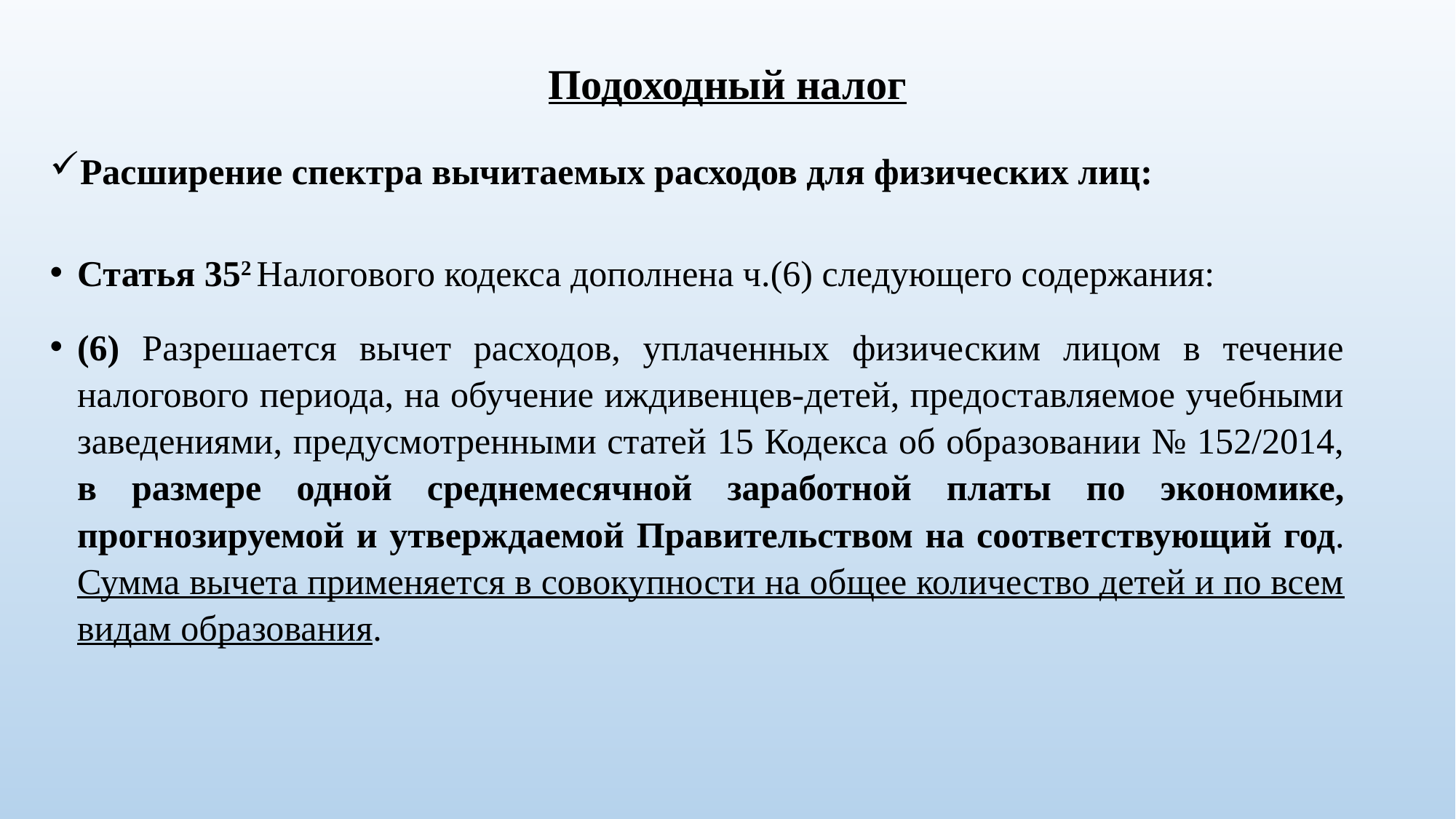

# Подоходный налог
Расширение спектра вычитаемых расходов для физических лиц:

Статья 352 Налогового кодекса дополнена ч.(6) следующего содержания:
(6) Разрешается вычет расходов, уплаченных физическим лицом в течение налогового периода, на обучение иждивенцев-детей, предоставляемое учебными заведениями, предусмотренными статей 15 Кодекса об образовании № 152/2014, в размере одной среднемесячной заработной платы по экономике, прогнозируемой и утверждаемой Правительством на соответствующий год. Сумма вычета применяется в совокупности на общее количество детей и по всем видам образования.